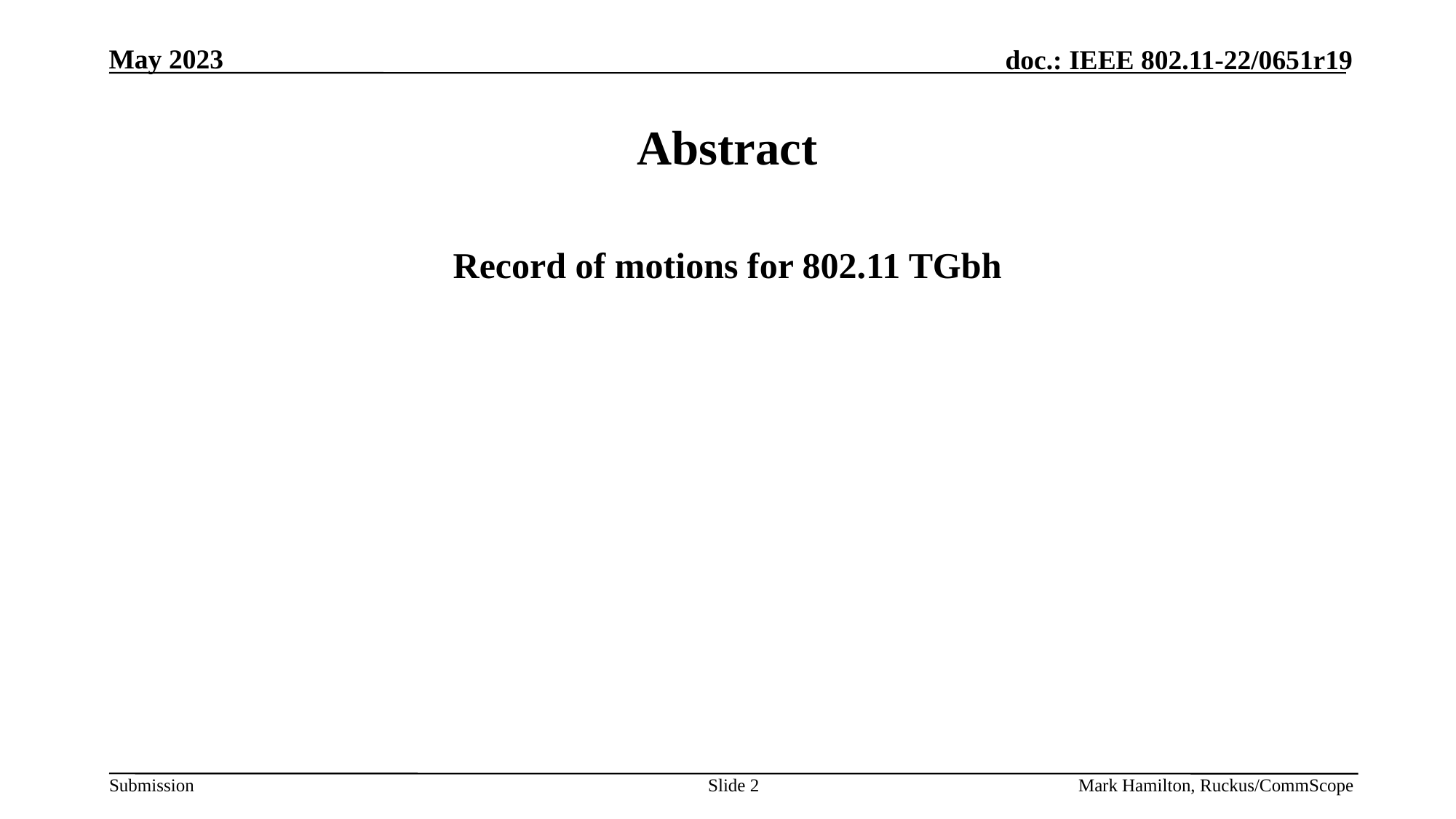

# Abstract
Record of motions for 802.11 TGbh
Slide 2